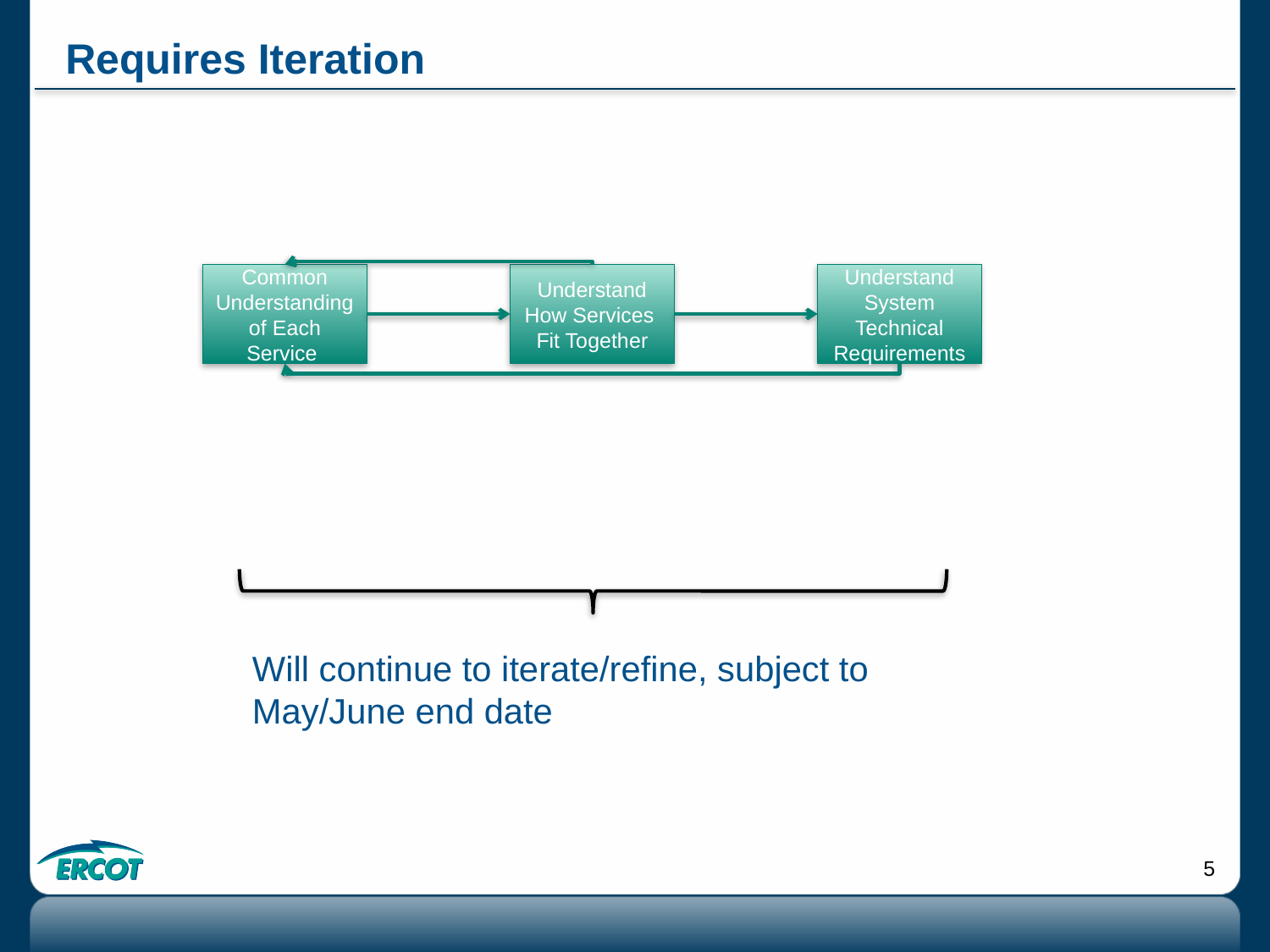

# Requires Iteration

Common Understanding of Each Service
Understand How Services  Fit Together
Understand System Technical Requirements
Will continue to iterate/refine, subject to May/June end date